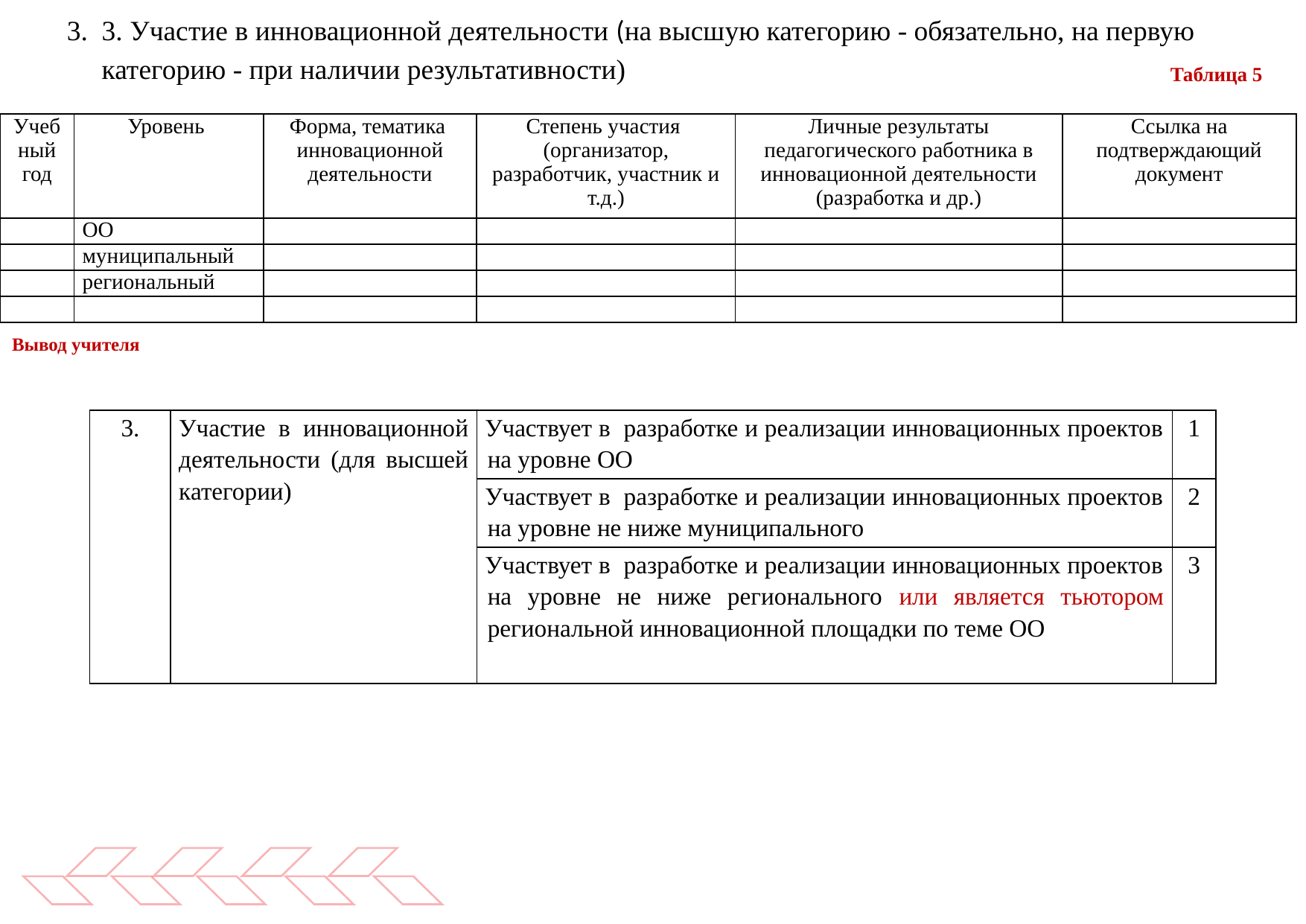

3. Участие в инновационной деятельности (на высшую категорию - обязательно, на первую категорию - при наличии результативности)
Таблица 5
| Учебный год | Уровень | Форма, тематика инновационной деятельности | Степень участия (организатор, разработчик, участник и т.д.) | Личные результаты педагогического работника в инновационной деятельности (разработка и др.) | Ссылка на подтверждающий документ |
| --- | --- | --- | --- | --- | --- |
|  | ОО |  |  |  |  |
|  | муниципальный |  |  |  |  |
|  | региональный |  |  |  |  |
|  |  |  |  |  |  |
Вывод учителя
| 3. | Участие в инновационной деятельности (для высшей категории) | Участвует в разработке и реализации инновационных проектов на уровне ОО | 1 |
| --- | --- | --- | --- |
|  |  | Участвует в разработке и реализации инновационных проектов на уровне не ниже муниципального | 2 |
|  |  | Участвует в разработке и реализации инновационных проектов на уровне не ниже регионального или является тьютором региональной инновационной площадки по теме ОО | 3 |